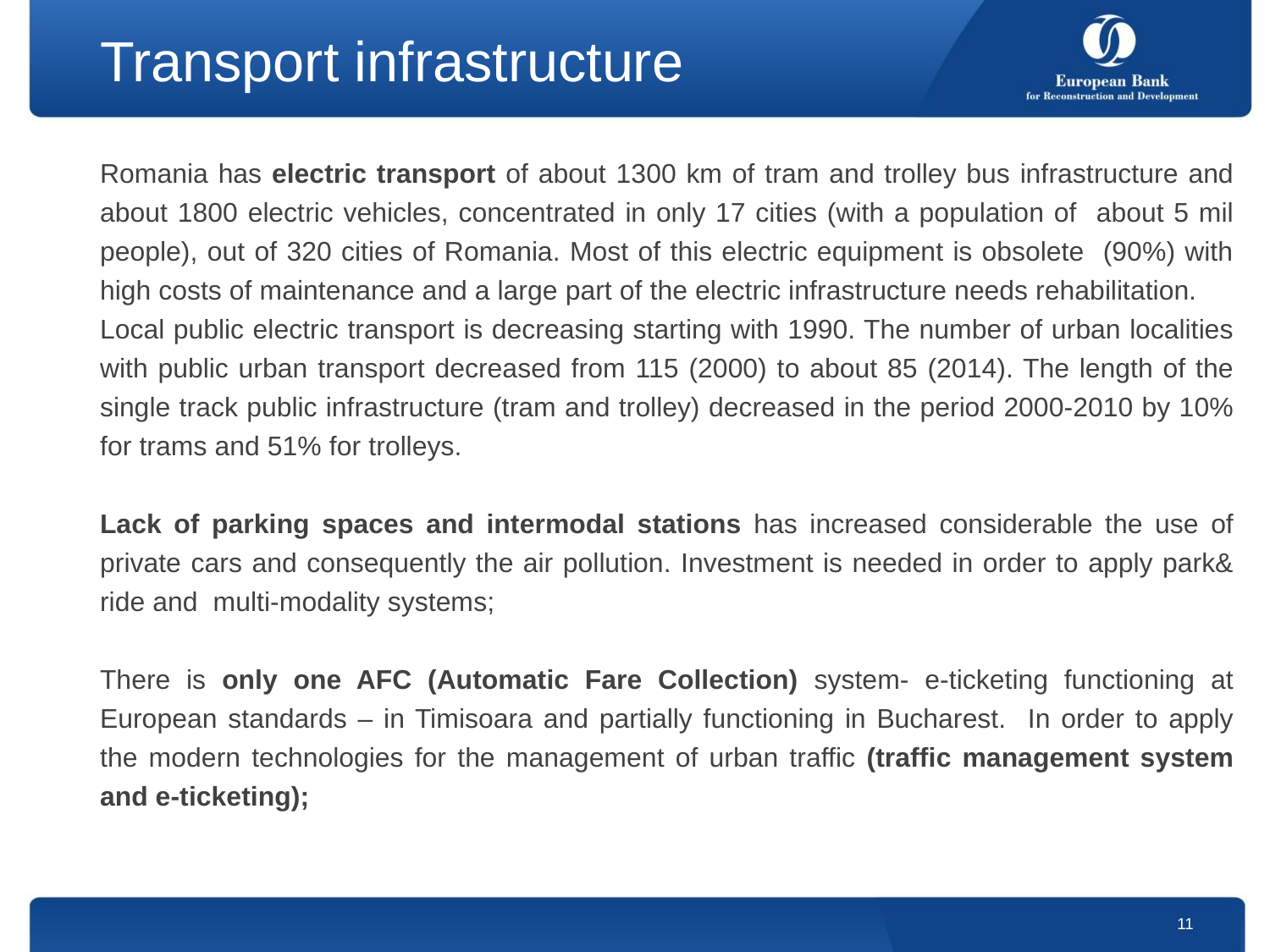

# Transport infrastructure

Romania has electric transport of about 1300 km of tram and trolley bus infrastructure and about 1800 electric vehicles, concentrated in only 17 cities (with a population of  about 5 mil people), out of 320 cities of Romania. Most of this electric equipment is obsolete  (90%) with high costs of maintenance and a large part of the electric infrastructure needs rehabilitation.
Local public electric transport is decreasing starting with 1990. The number of urban localities with public urban transport decreased from 115 (2000) to about 85 (2014). The length of the single track public infrastructure (tram and trolley) decreased in the period 2000-2010 by 10% for trams and 51% for trolleys.

Lack of parking spaces and intermodal stations has increased considerable the use of private cars and consequently the air pollution. Investment is needed in order to apply park& ride and  multi-modality systems;

There is only one AFC (Automatic Fare Collection) system- e-ticketing functioning at European standards – in Timisoara and partially functioning in Bucharest.  In order to apply the modern technologies for the management of urban traffic (traffic management system and e-ticketing);

11